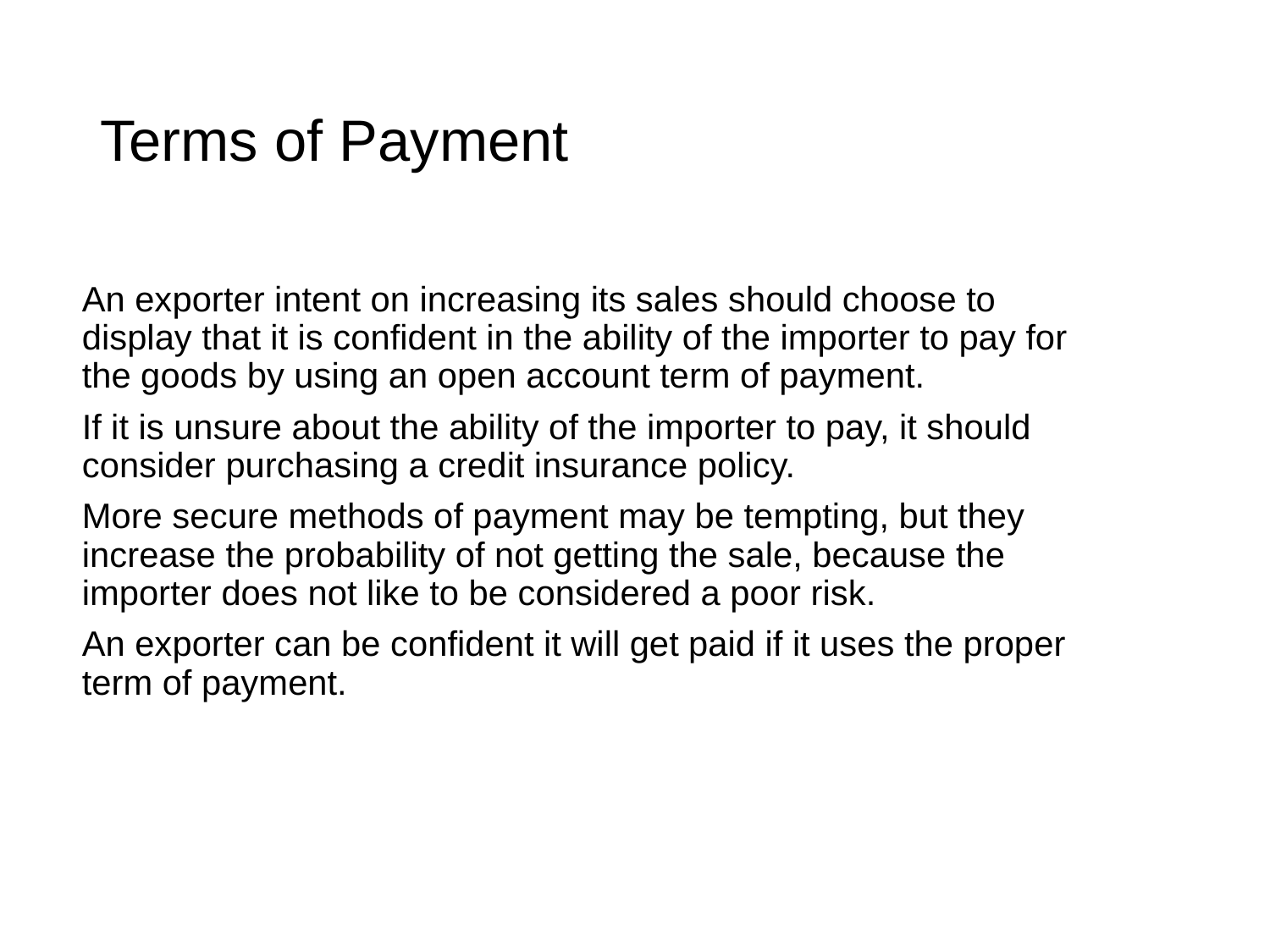

# Terms of Payment
An exporter intent on increasing its sales should choose to display that it is confident in the ability of the importer to pay for the goods by using an open account term of payment.
If it is unsure about the ability of the importer to pay, it should consider purchasing a credit insurance policy.
More secure methods of payment may be tempting, but they increase the probability of not getting the sale, because the importer does not like to be considered a poor risk.
An exporter can be confident it will get paid if it uses the proper term of payment.